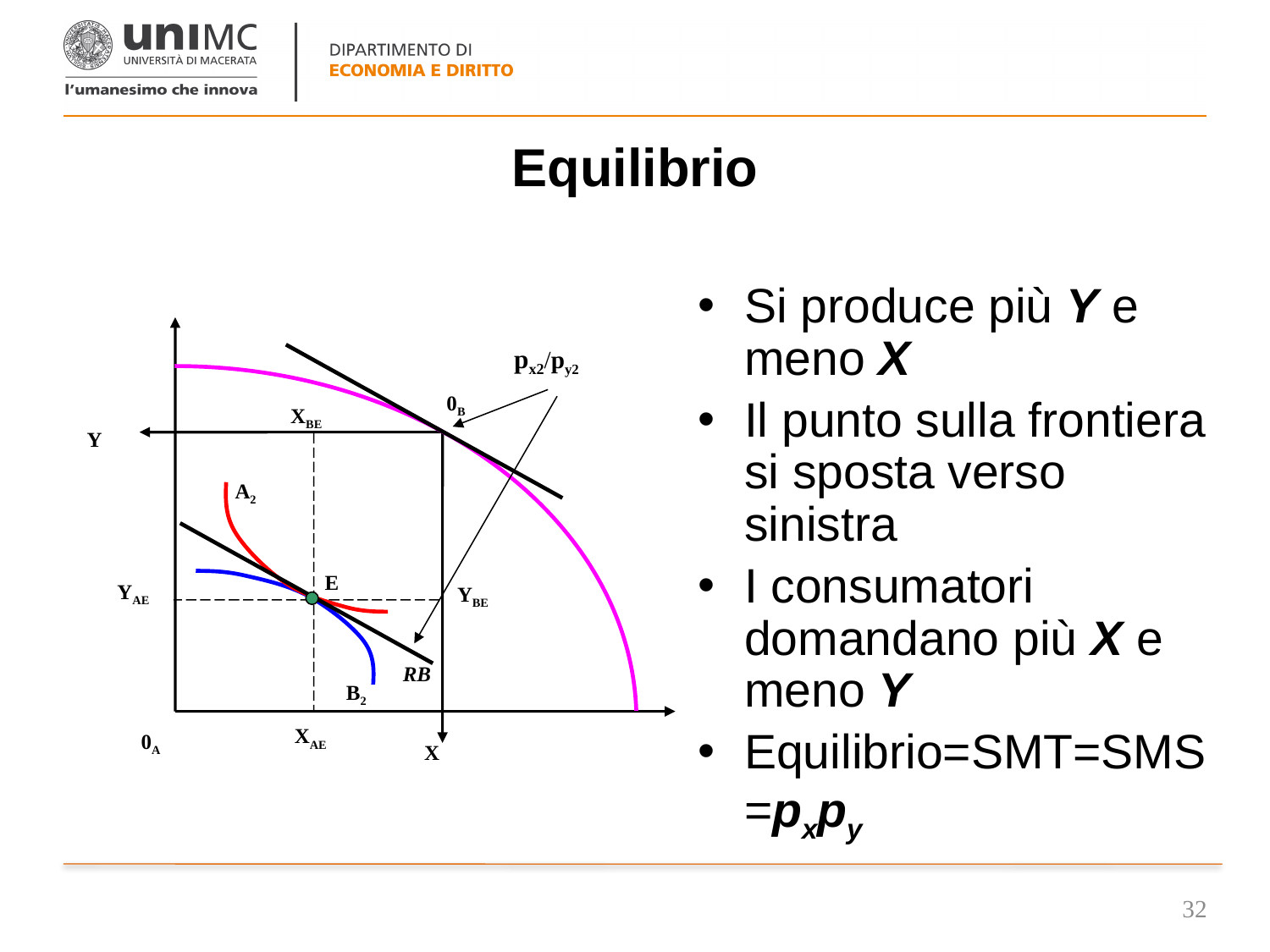

# Equilibrio
Si produce più Y e meno X
Il punto sulla frontiera si sposta verso sinistra
I consumatori domandano più X e meno Y
Equilibrio=SMT=SMS=pxpy

px2/py2

0B

XBE

Y

A2

E

YAE
YBE

RB
B2

XAE
0A
X
32